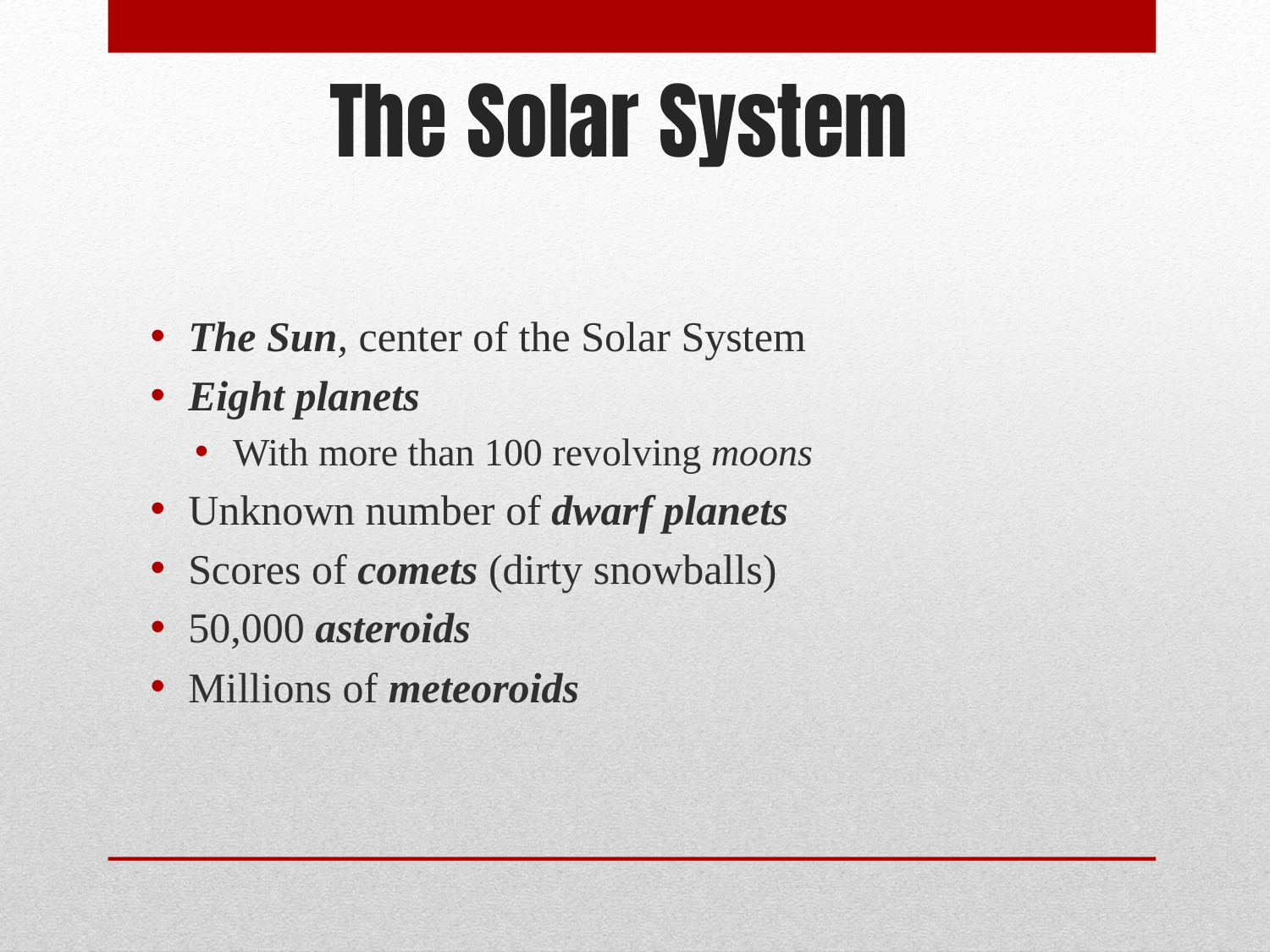

The Solar System
The Sun, center of the Solar System
Eight planets
With more than 100 revolving moons
Unknown number of dwarf planets
Scores of comets (dirty snowballs)
50,000 asteroids
Millions of meteoroids